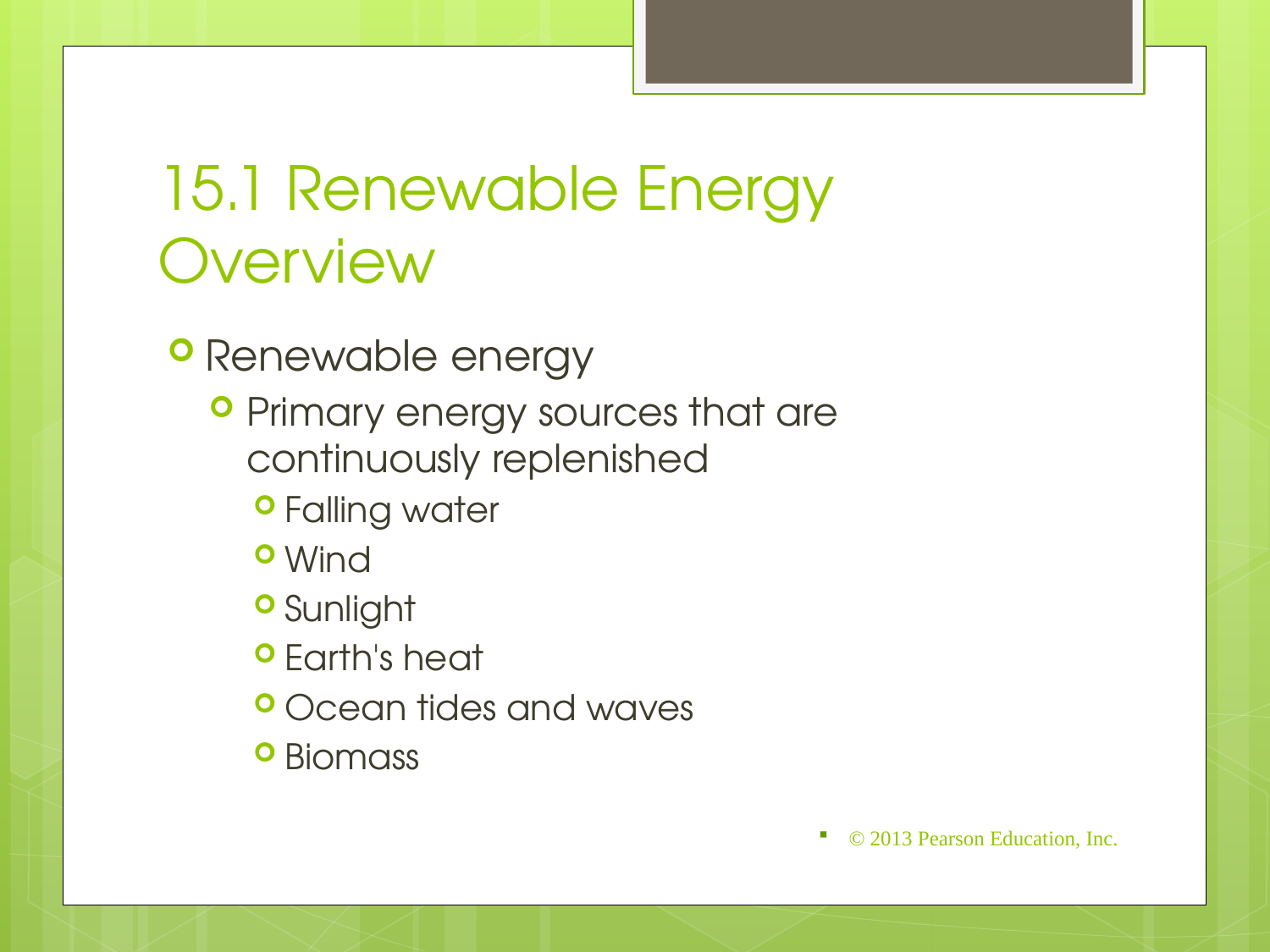

# 15.1 Renewable Energy Overview
Renewable energy
Primary energy sources that are continuously replenished
Falling water
Wind
Sunlight
Earth's heat
Ocean tides and waves
Biomass
© 2013 Pearson Education, Inc.